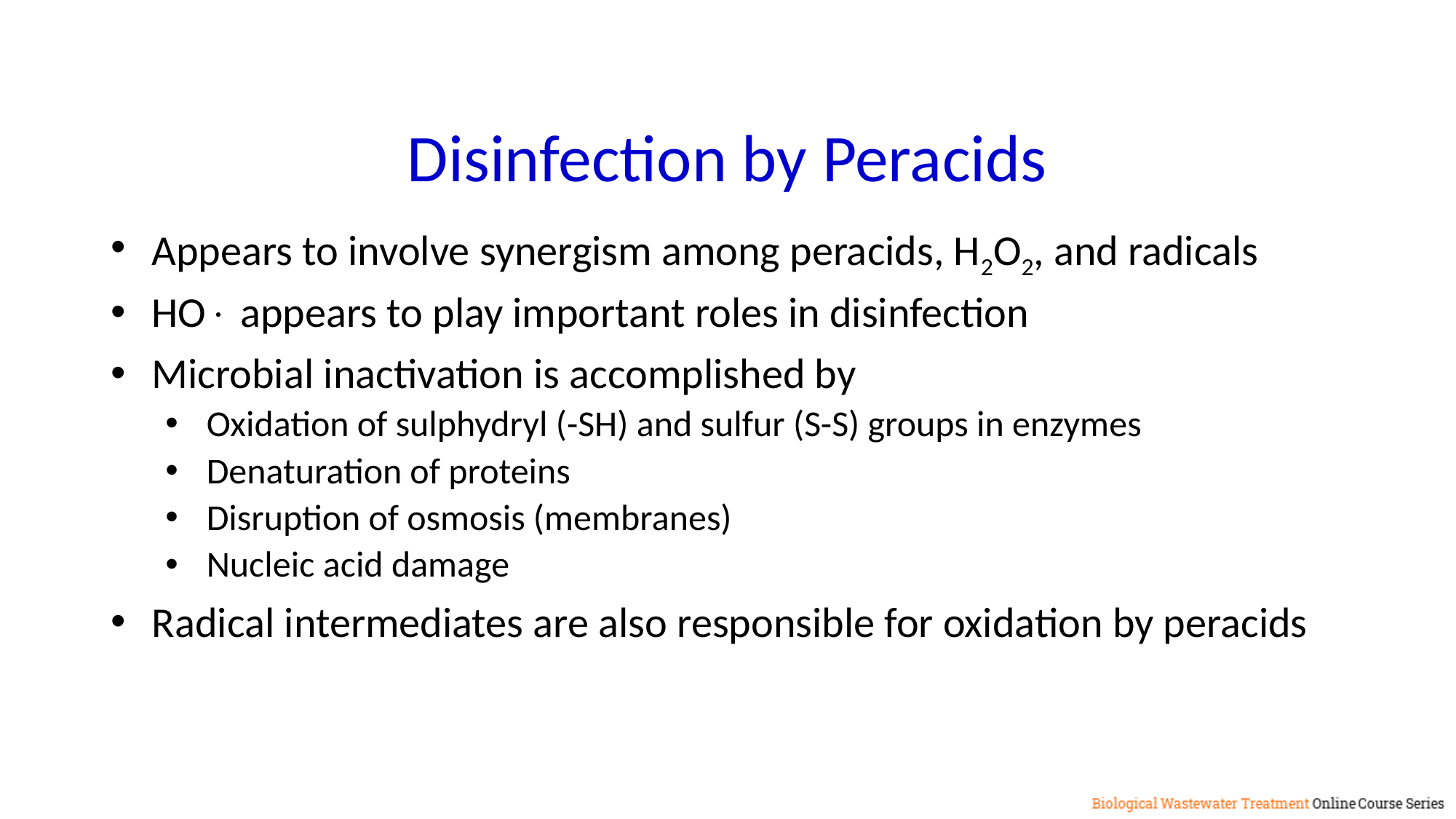

Disinfection by Peracids
Appears to involve synergism among peracids, H2O2, and radicals
HO⋅ appears to play important roles in disinfection
Microbial inactivation is accomplished by
Oxidation of sulphydryl (-SH) and sulfur (S-S) groups in enzymes
Denaturation of proteins
Disruption of osmosis (membranes)
Nucleic acid damage
Radical intermediates are also responsible for oxidation by peracids